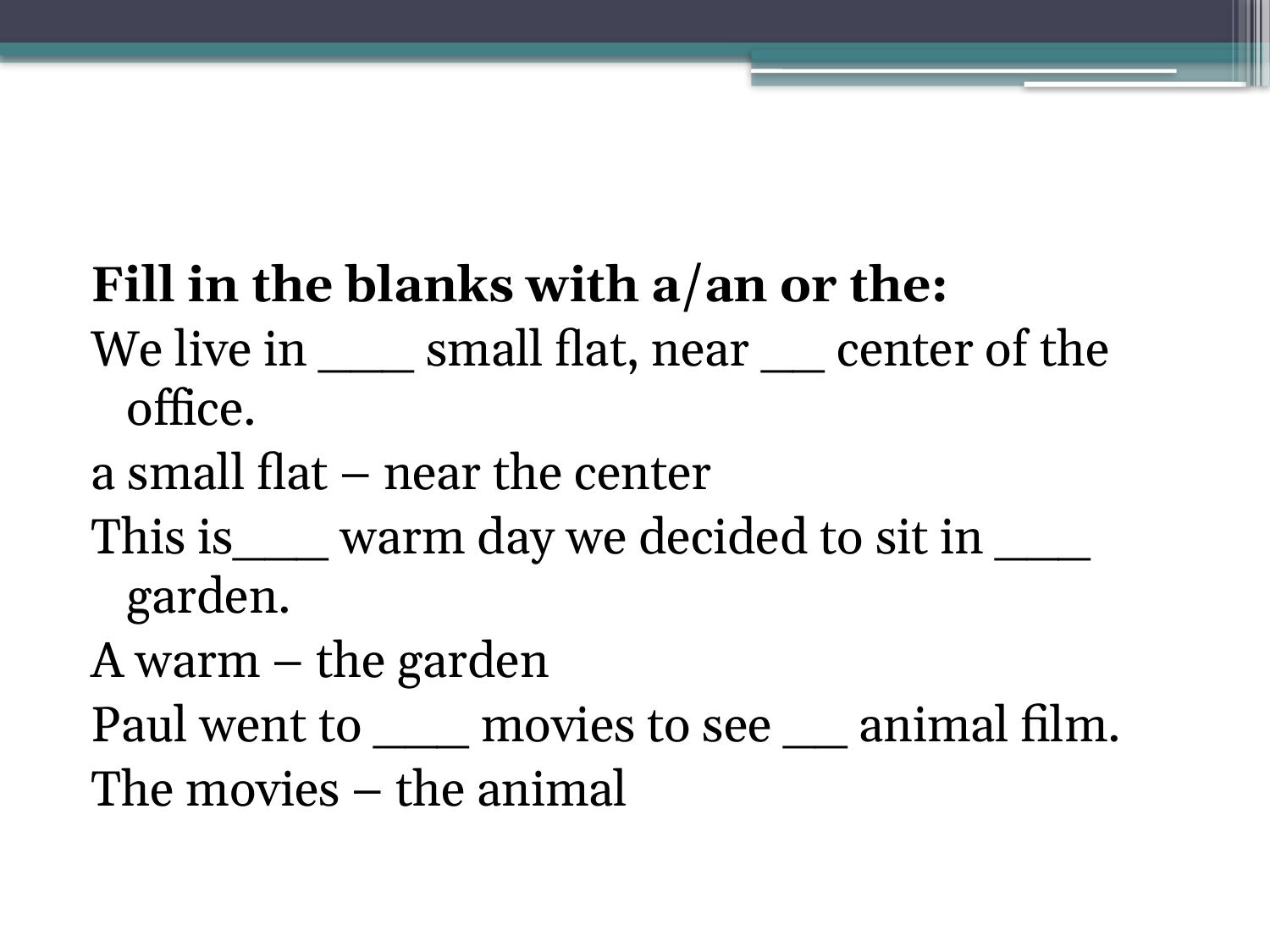

Fill in the blanks with a/an or the:
We live in ___ small flat, near __ center of the office.
a small flat – near the center
This is___ warm day we decided to sit in ___ garden.
A warm – the garden
Paul went to ___ movies to see __ animal film.
The movies – the animal